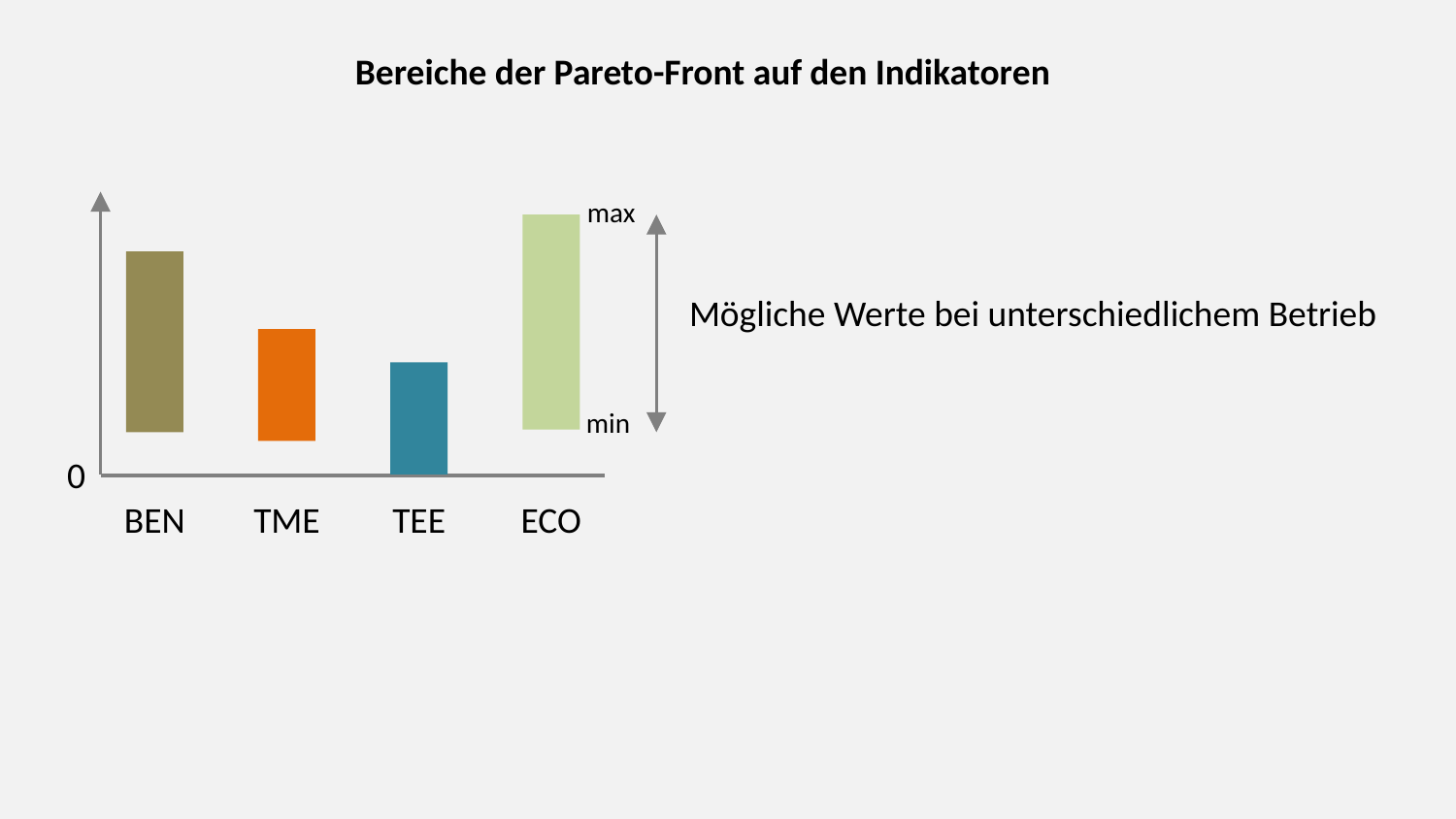

Bereiche der Pareto-Front auf den Indikatoren
max

min
0
TEE
BEN
TME
ECO
Mögliche Werte bei unterschiedlichem Betrieb